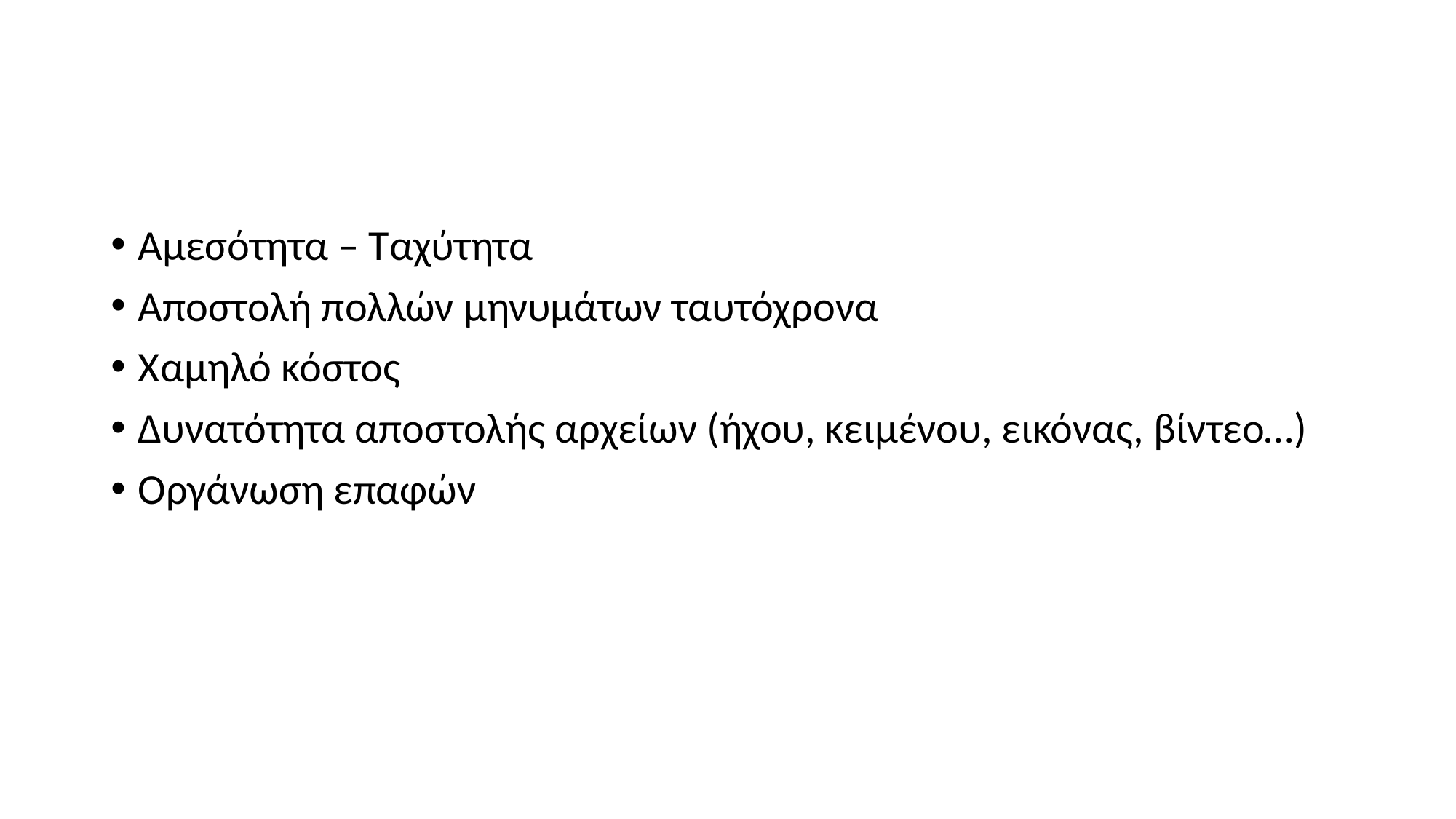

#
Αμεσότητα – Ταχύτητα
Αποστολή πολλών μηνυμάτων ταυτόχρονα
Χαμηλό κόστος
Δυνατότητα αποστολής αρχείων (ήχου, κειμένου, εικόνας, βίντεο…)
Οργάνωση επαφών